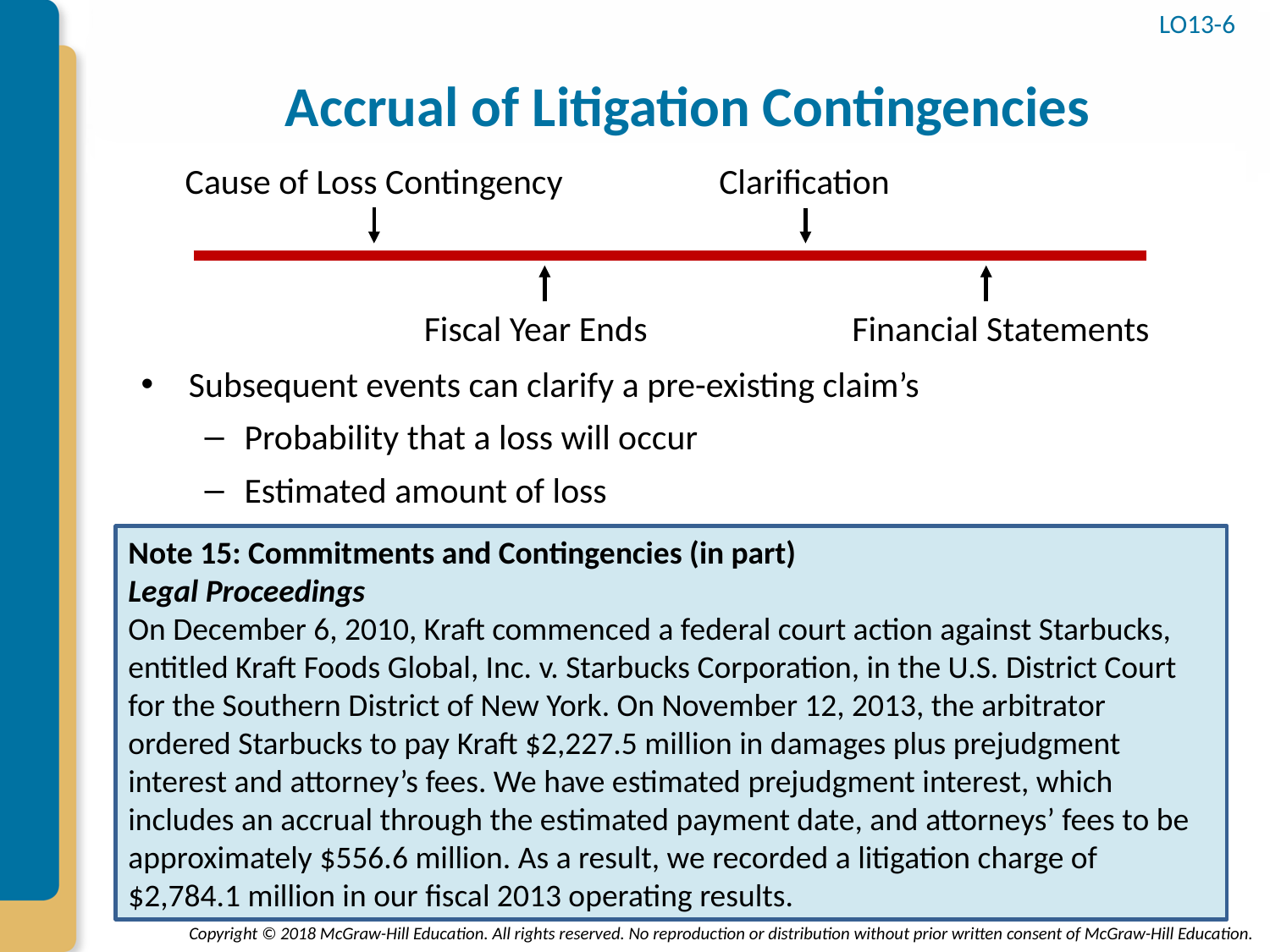

# Accrual of Litigation Contingencies
LO13-6
Cause of Loss Contingency
Clarification
Fiscal Year Ends
Financial Statements
Subsequent events can clarify a pre-existing claim’s
Probability that a loss will occur
Estimated amount of loss
Note 15: Commitments and Contingencies (in part)
Legal Proceedings
On December 6, 2010, Kraft commenced a federal court action against Starbucks, entitled Kraft Foods Global, Inc. v. Starbucks Corporation, in the U.S. District Court for the Southern District of New York. On November 12, 2013, the arbitrator ordered Starbucks to pay Kraft $2,227.5 million in damages plus prejudgment interest and attorney’s fees. We have estimated prejudgment interest, which includes an accrual through the estimated payment date, and attorneys’ fees to be approximately $556.6 million. As a result, we recorded a litigation charge of $2,784.1 million in our fiscal 2013 operating results.